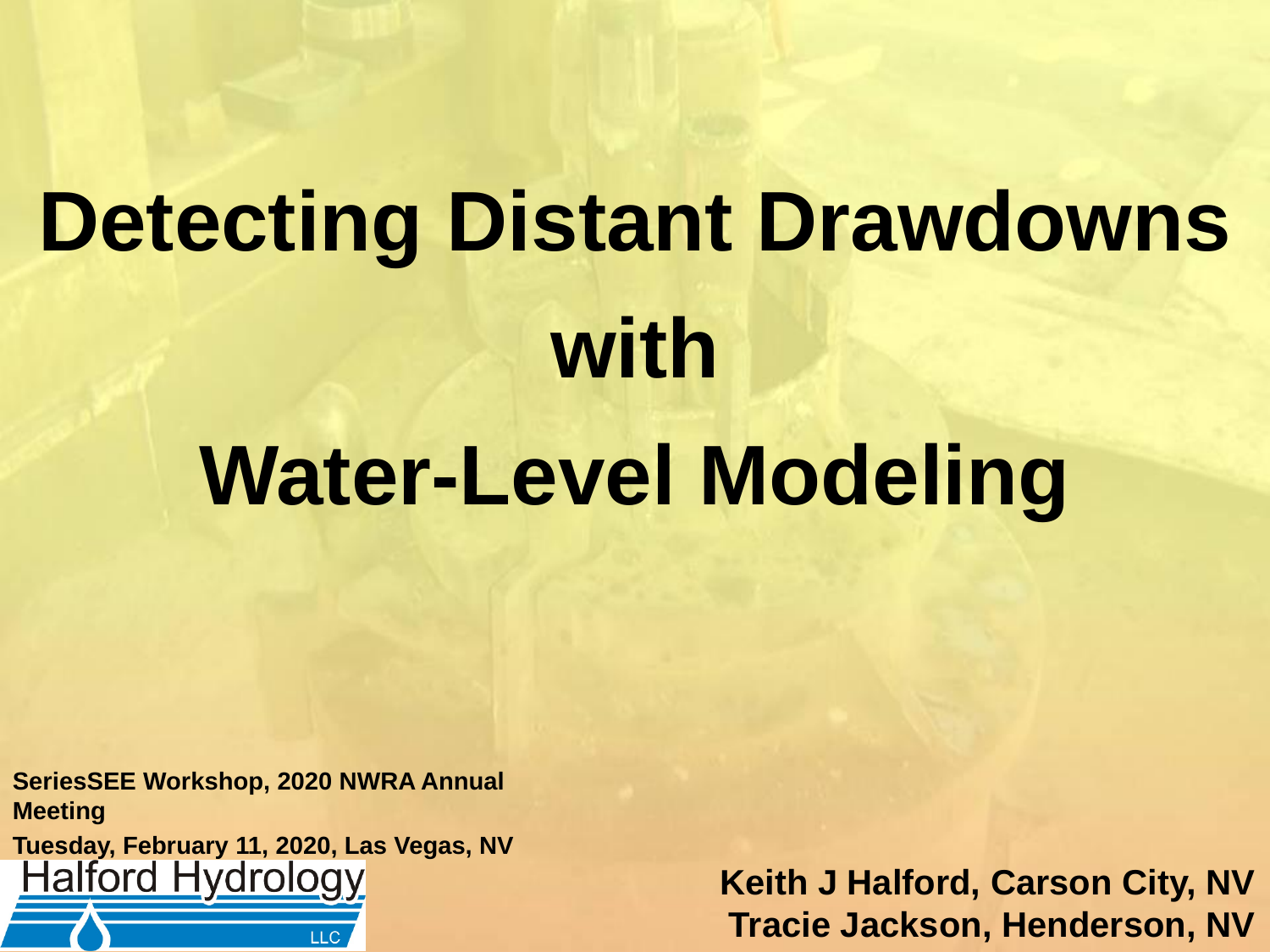

# Detecting Distant Drawdowns with Water-Level Modeling
SeriesSEE Workshop, 2020 NWRA Annual Meeting
Tuesday, February 11, 2020, Las Vegas, NV
Keith J Halford, Carson City, NV
Tracie Jackson, Henderson, NV